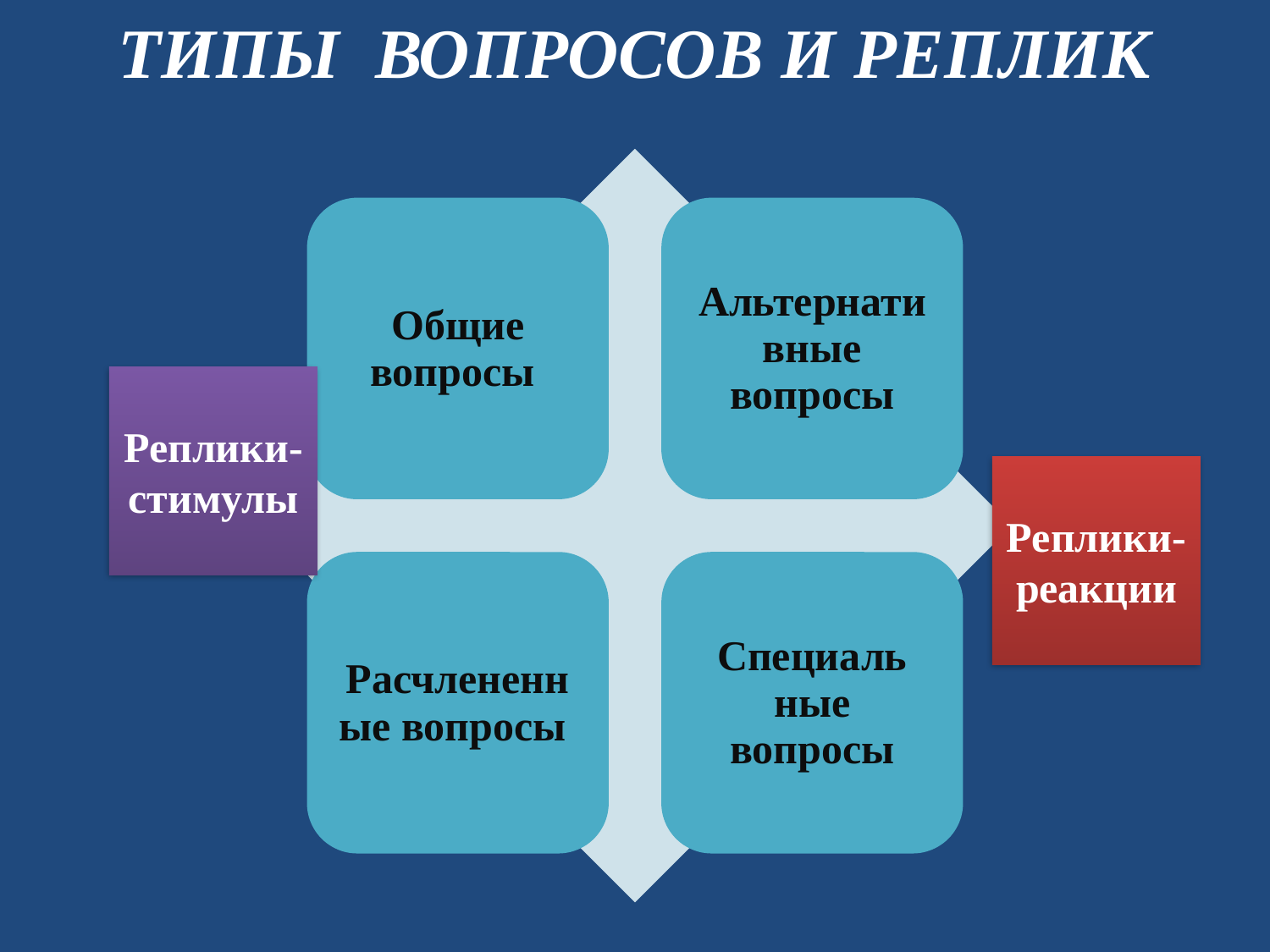

# ТИПЫ  ВОПРОСОВ И РЕПЛИК
Специаль
ные вопросы
Общие вопросы
Специаль
ные вопросы
Общие вопросы
Реплики-стимулы
Реплики-реакции